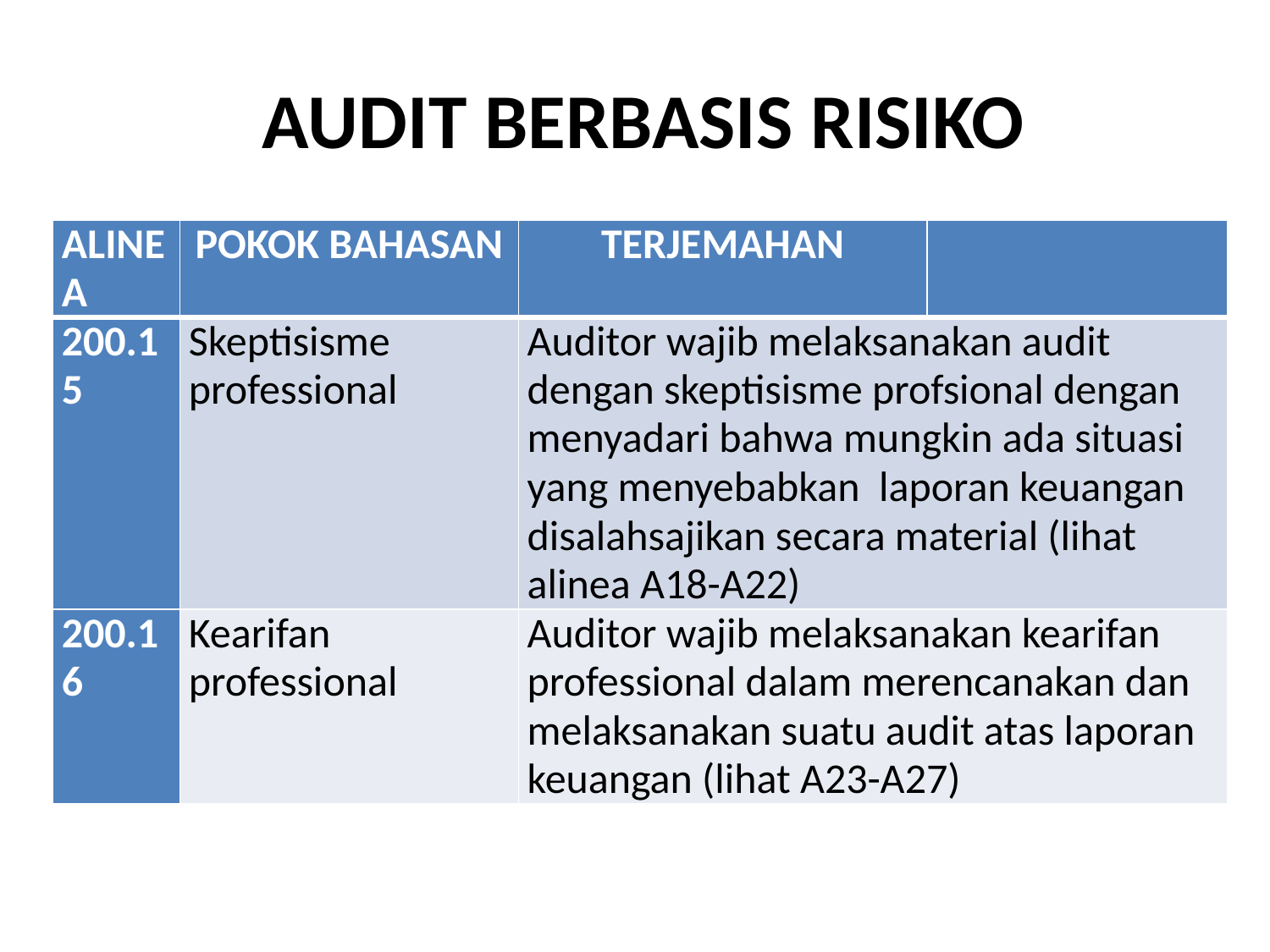

# AUDIT BERBASIS RISIKO
| ALINEA | POKOK BAHASAN | TERJEMAHAN |  |
| --- | --- | --- | --- |
| 200.15 | Skeptisisme professional | Auditor wajib melaksanakan audit dengan skeptisisme profsional dengan menyadari bahwa mungkin ada situasi yang menyebabkan laporan keuangan disalahsajikan secara material (lihat alinea A18-A22) |  |
| 200.16 | Kearifan professional | Auditor wajib melaksanakan kearifan professional dalam merencanakan dan melaksanakan suatu audit atas laporan keuangan (lihat A23-A27) |  |